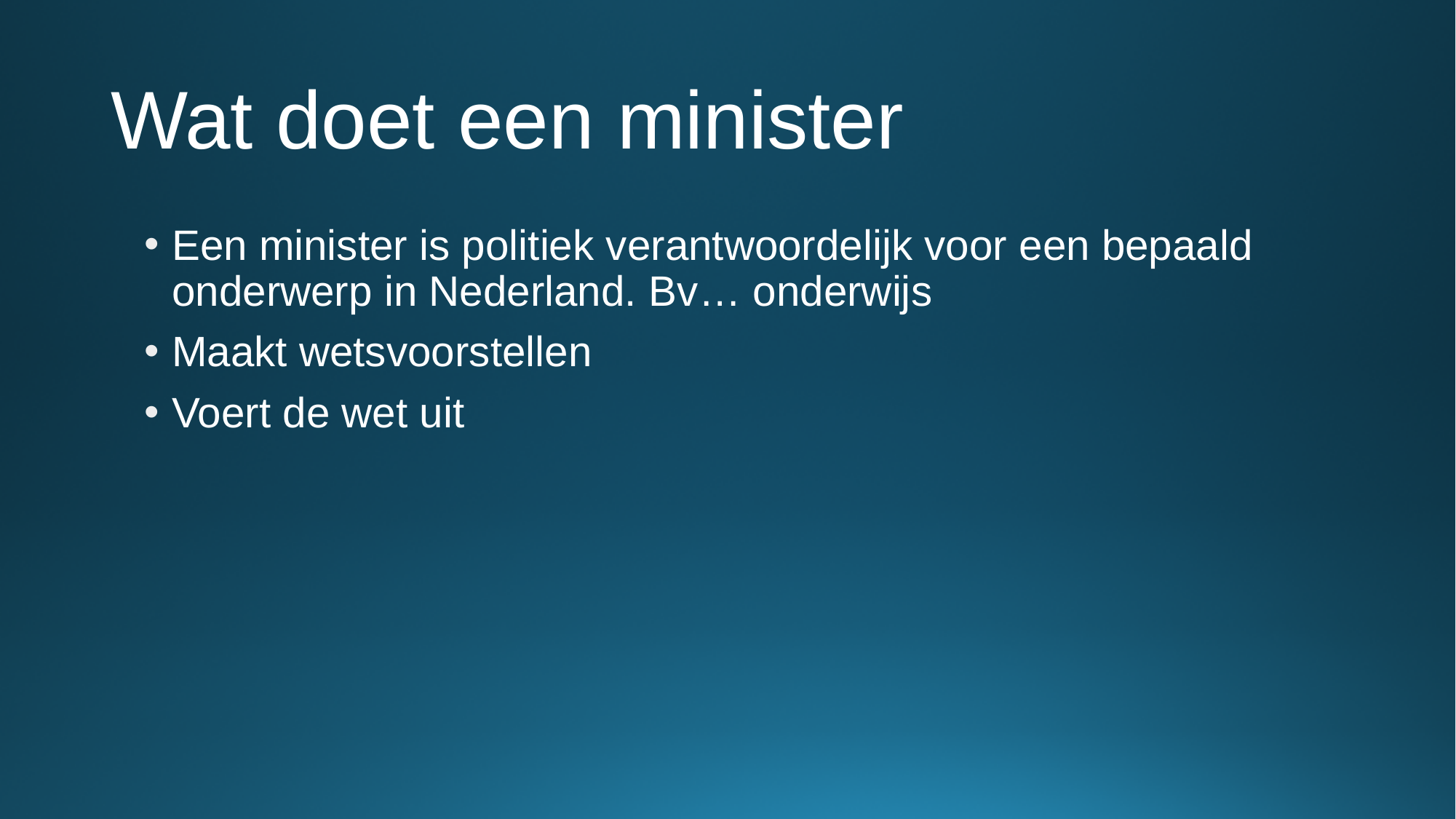

# Wat doet een minister
Een minister is politiek verantwoordelijk voor een bepaald onderwerp in Nederland. Bv… onderwijs
Maakt wetsvoorstellen
Voert de wet uit